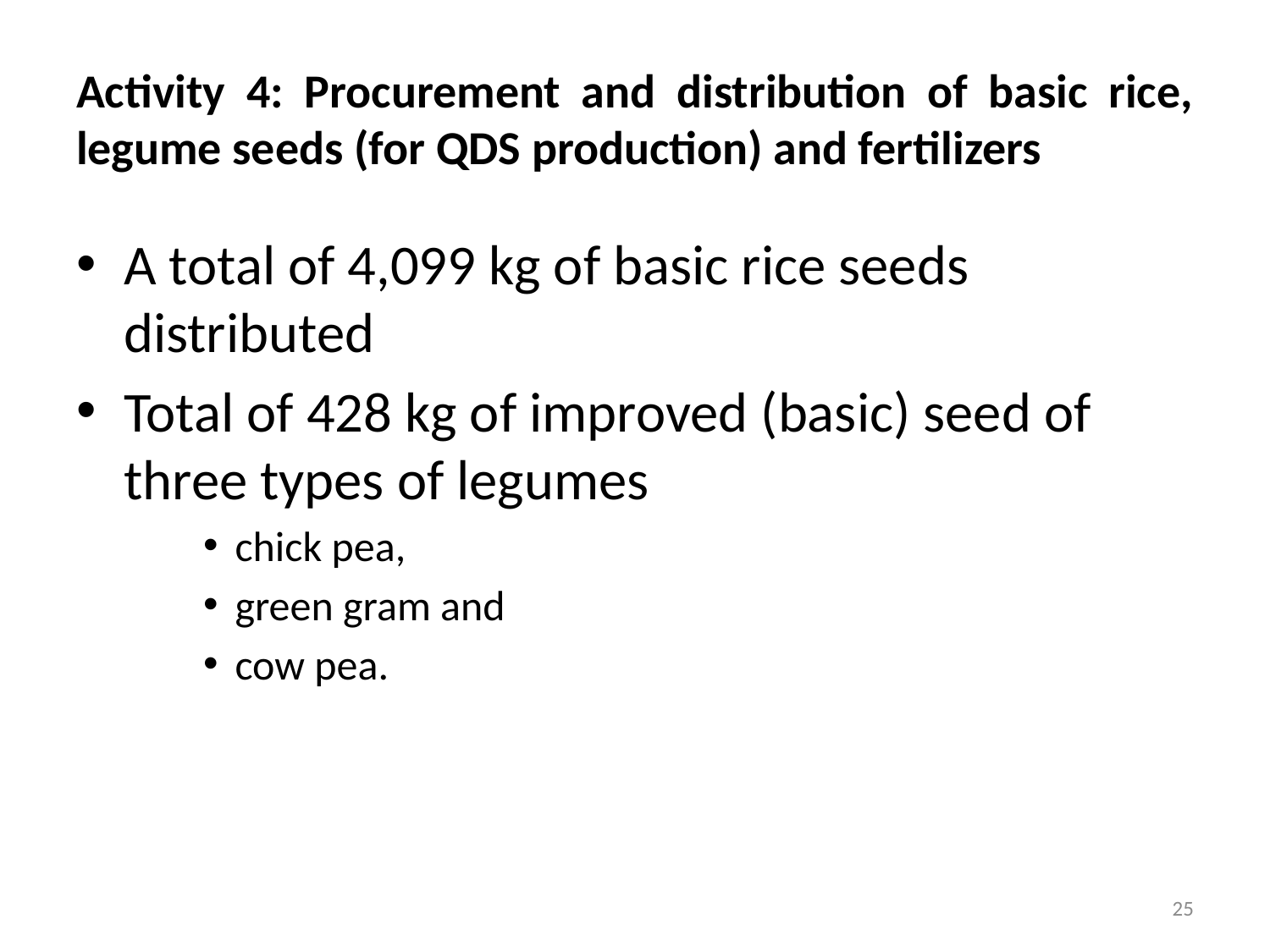

# Activity 4: Procurement and distribution of basic rice, legume seeds (for QDS production) and fertilizers
A total of 4,099 kg of basic rice seeds distributed
Total of 428 kg of improved (basic) seed of three types of legumes
chick pea,
green gram and
cow pea.
25